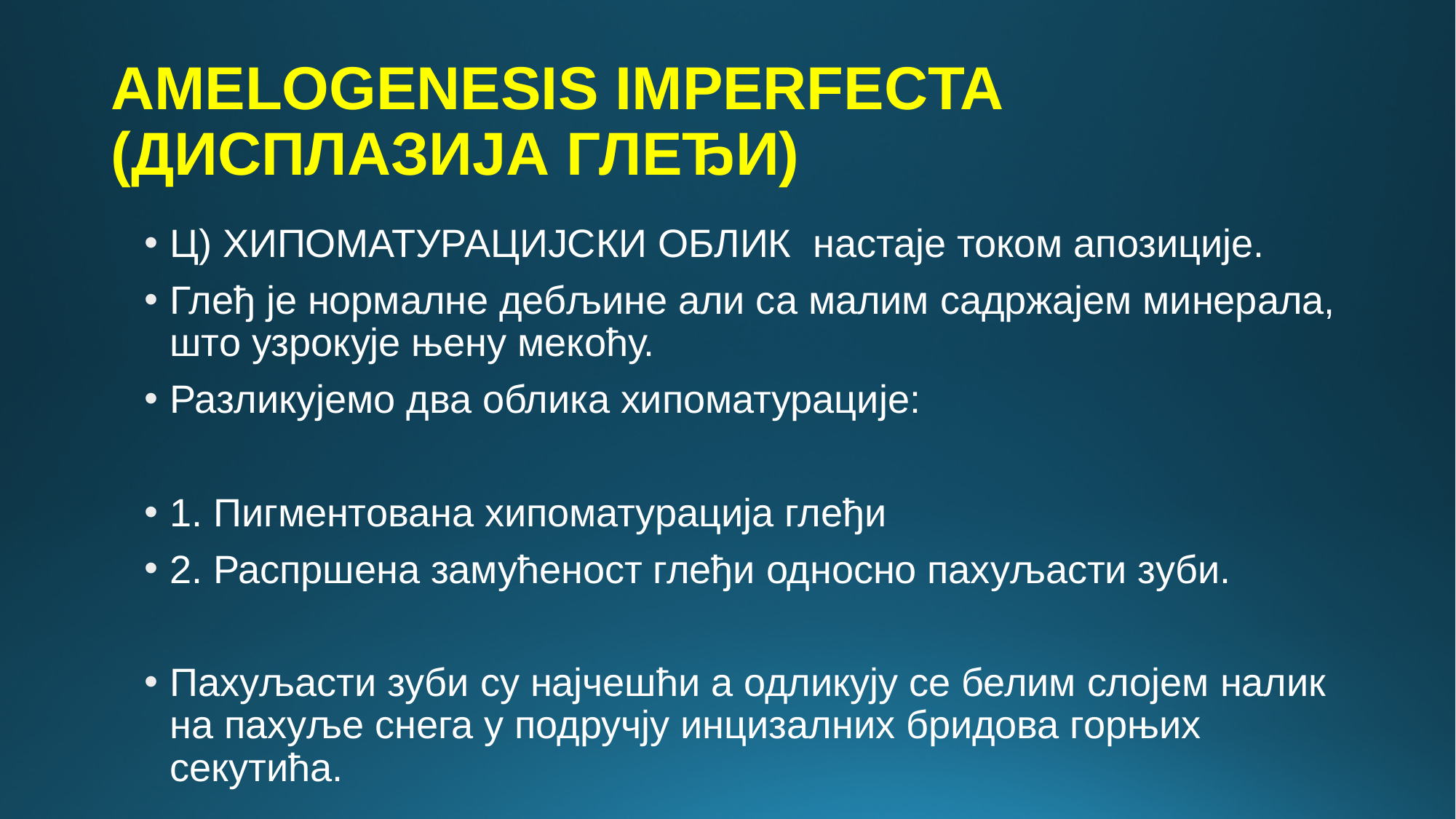

# AMELOGENESIS IMPERFECTA (ДИСПЛАЗИЈА ГЛЕЂИ)
Ц) ХИПОМАТУРАЦИЈСКИ ОБЛИК  настаје током апозиције.
Глеђ је нормалне дебљине али са малим садржајем минерала, што узрокује њену мекоћу.
Разликујемо два облика хипоматурације:

1. Пигментована хипоматурација глеђи
2. Распршена замућеност глеђи односно пахуљасти зуби.

Пахуљасти зуби су најчешћи а одликују се белим слојем налик на пахуље снега у подручју инцизалних бридова горњих секутића.